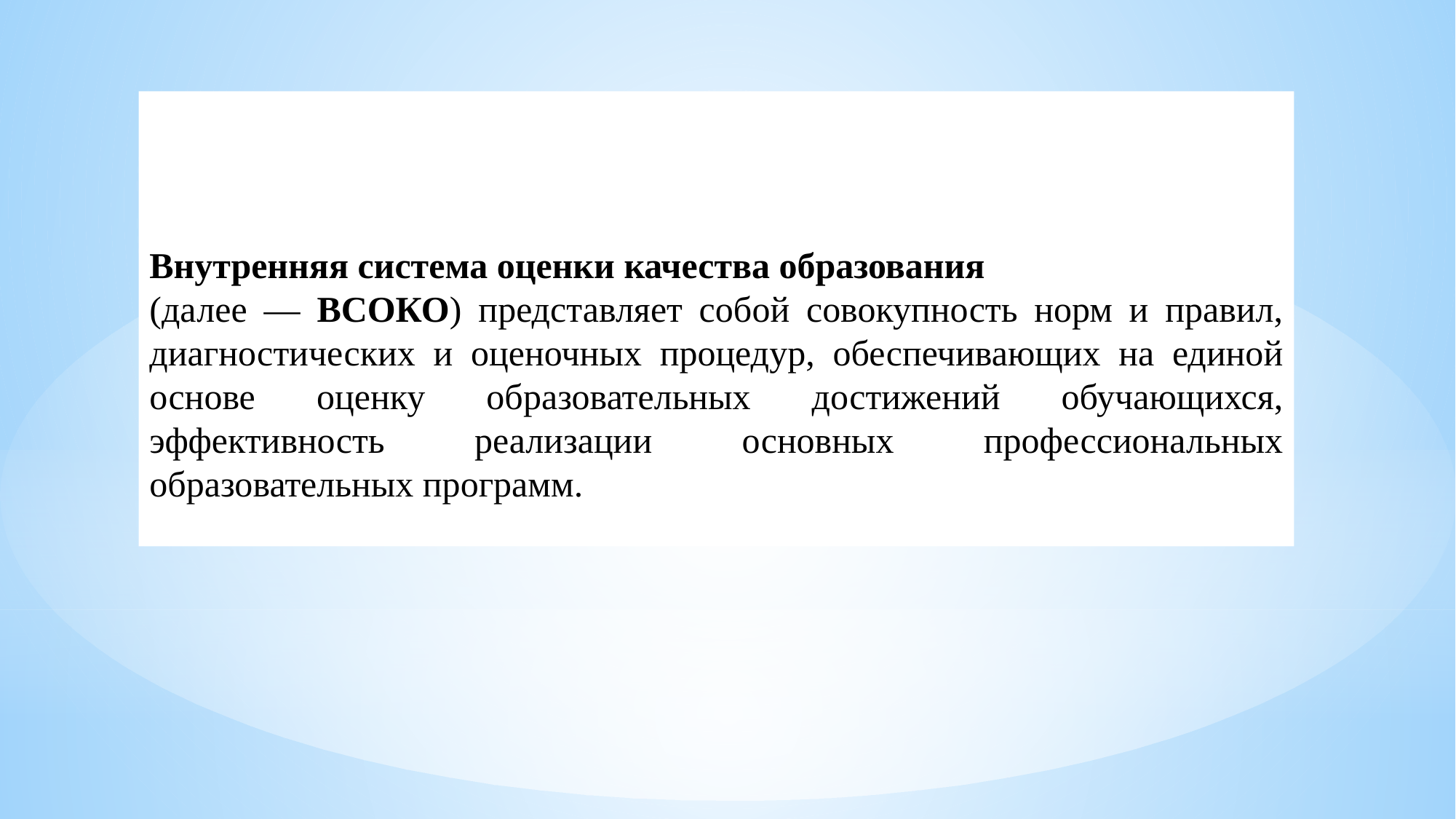

Внутренняя система оценки качества образования
(далее — ВСОКО) представляет собой совокупность норм и правил, диагностических и оценочных процедур, обеспечивающих на единой основе оценку образовательных достижений обучающихся, эффективность реализации основных профессиональных образовательных программ.